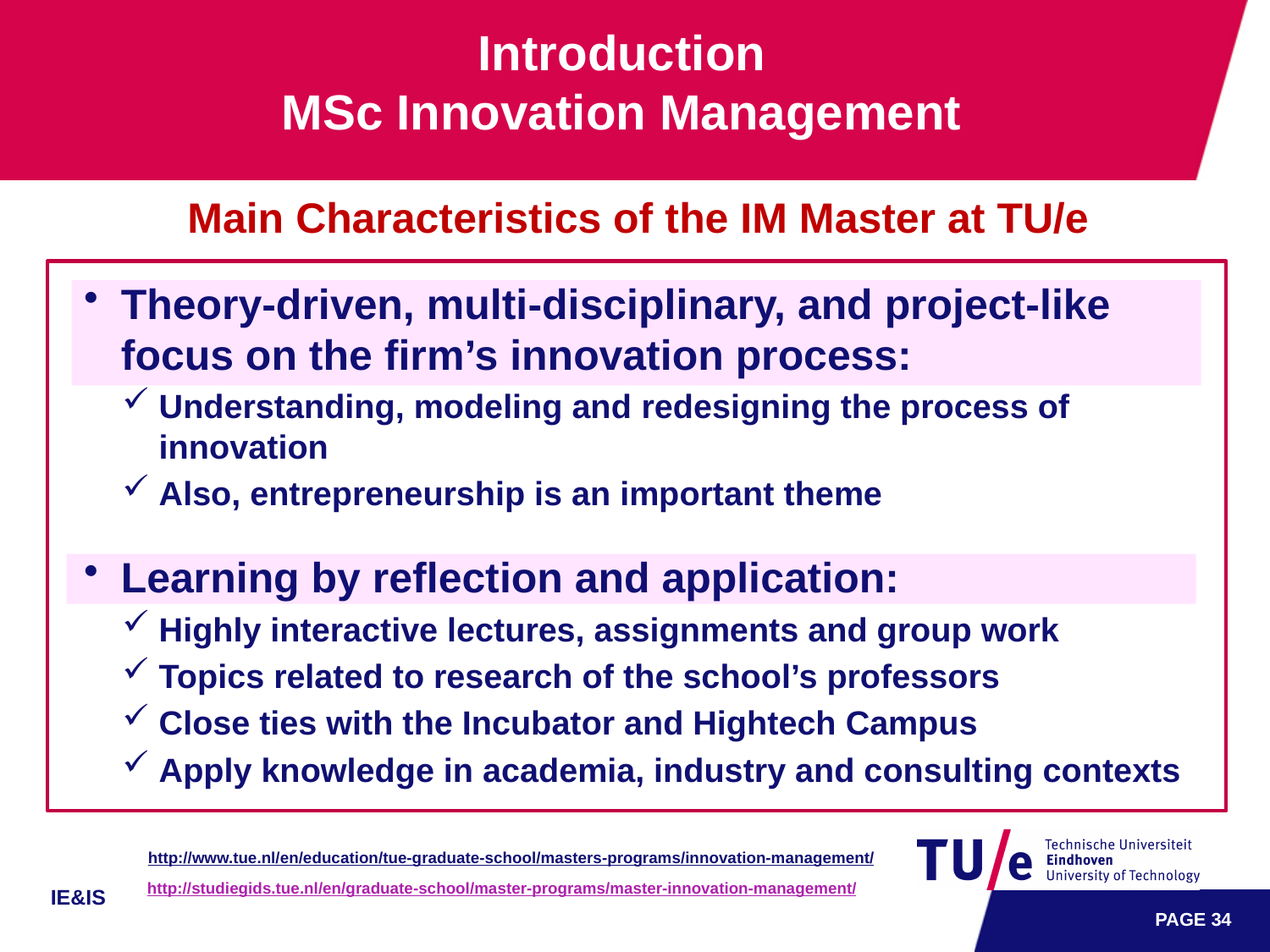

# Introduction MSc Innovation Management
Main Characteristics of the IM Master at TU/e

Theory-driven, multi-disciplinary, and project-like focus on the firm’s innovation process:
Understanding, modeling and redesigning the process of innovation
Also, entrepreneurship is an important theme

Learning by reflection and application:
Highly interactive lectures, assignments and group work
Topics related to research of the school’s professors
Close ties with the Incubator and Hightech Campus
Apply knowledge in academia, industry and consulting contexts

http://www.tue.nl/en/education/tue-graduate-school/masters-programs/innovation-management/
http://studiegids.tue.nl/en/graduate-school/master-programs/master-innovation-management/
IE&IS
PAGE 34